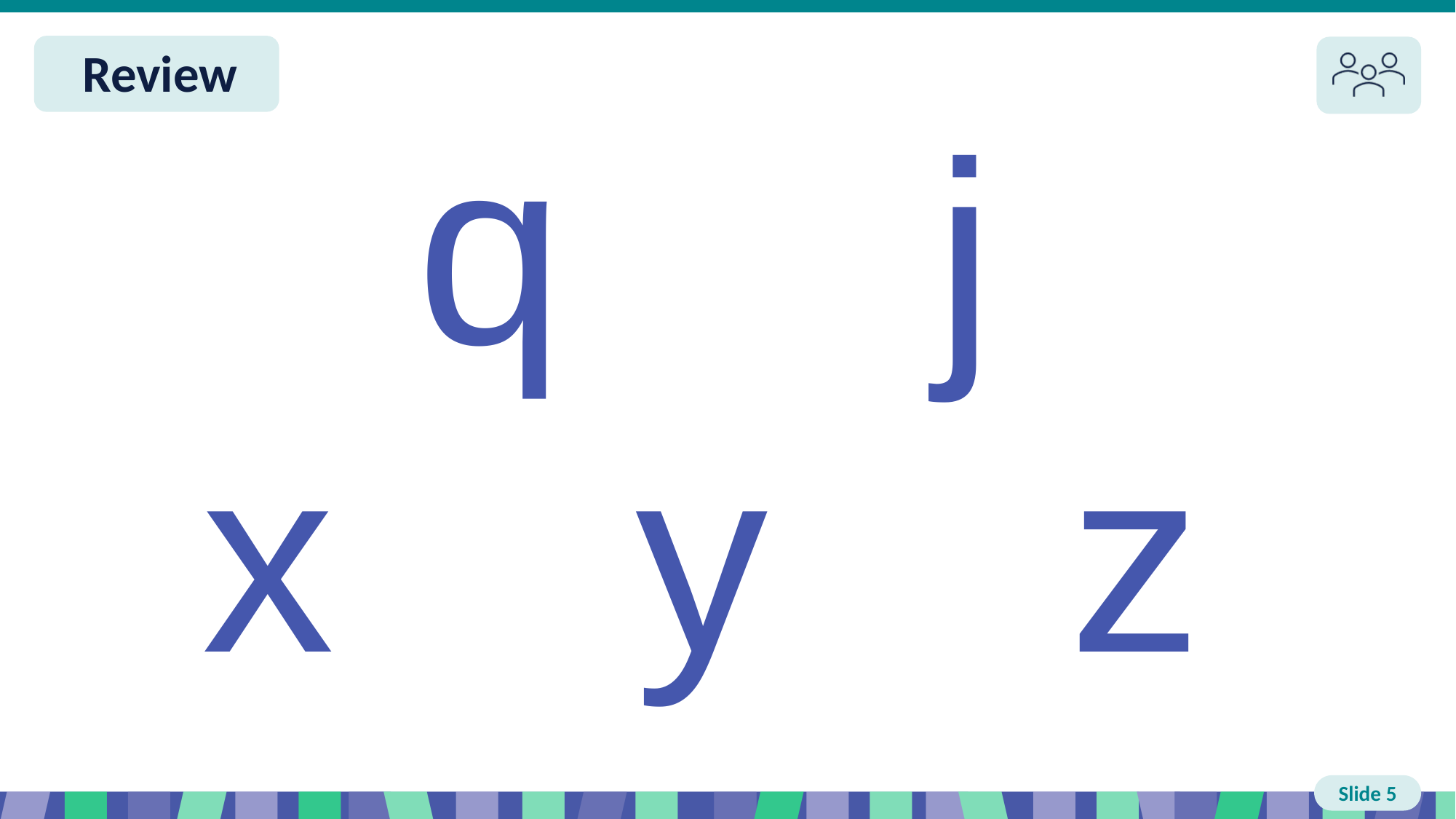

Slide 5 Review

q
j
x
y
z